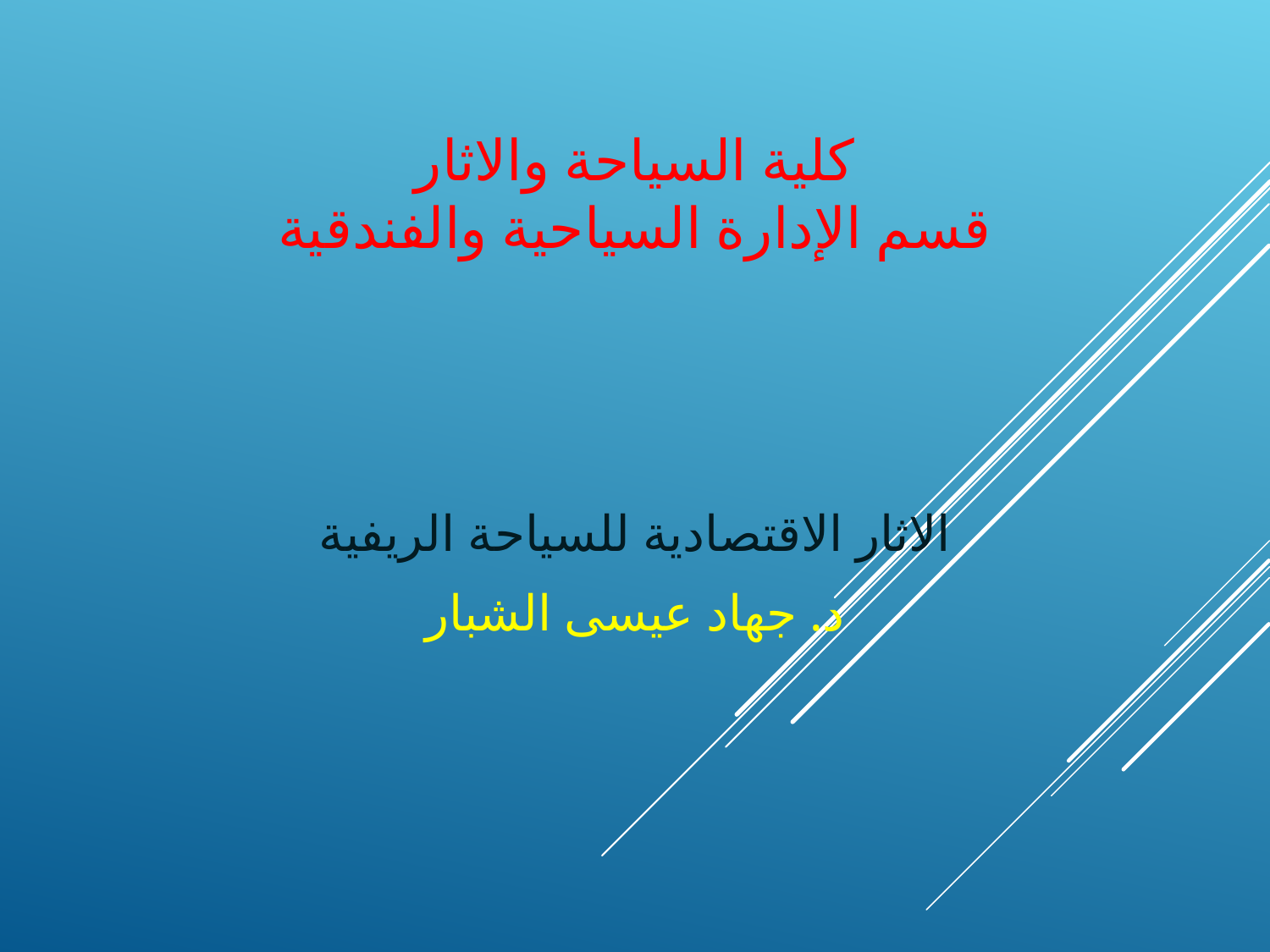

# كلية السياحة والاثار قسم الإدارة السياحية والفندقية
الاثار الاقتصادية للسياحة الريفية
د. جهاد عيسى الشبار